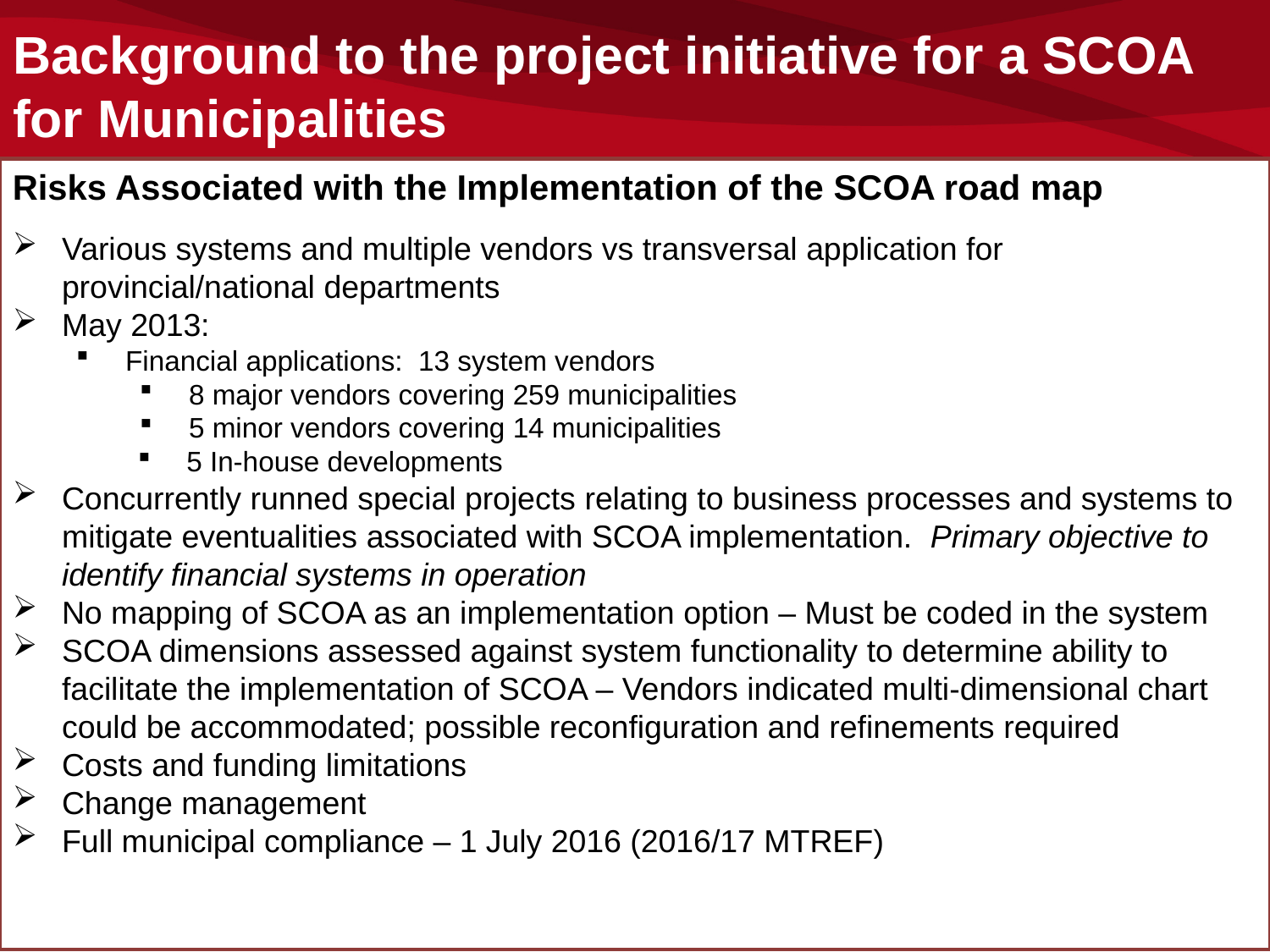

# Background to the project initiative for a SCOA for Municipalities

Risks Associated with the Implementation of the SCOA road map
Various systems and multiple vendors vs transversal application for provincial/national departments
May 2013:
Financial applications:  13 system vendors
8 major vendors covering 259 municipalities
5 minor vendors covering 14 municipalities
5 In-house developments
Concurrently runned special projects relating to business processes and systems to mitigate eventualities associated with SCOA implementation.  Primary objective to identify financial systems in operation
No mapping of SCOA as an implementation option – Must be coded in the system
SCOA dimensions assessed against system functionality to determine ability to facilitate the implementation of SCOA – Vendors indicated multi-dimensional chart could be accommodated; possible reconfiguration and refinements required
Costs and funding limitations
Change management
Full municipal compliance – 1 July 2016 (2016/17 MTREF)

18